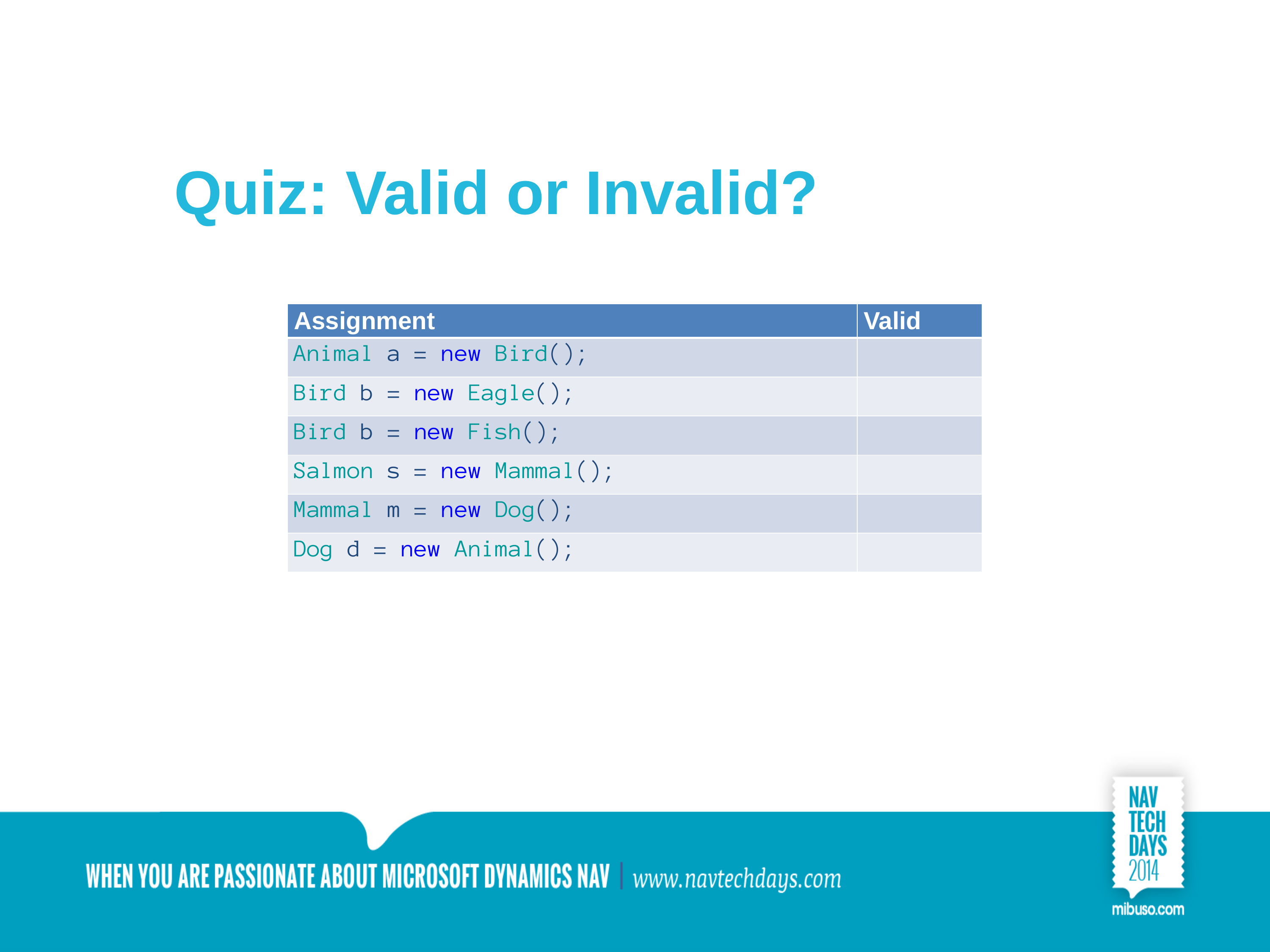

# Quiz: Valid or Invalid?
| Assignment | Valid |
| --- | --- |
| Animal a = new Bird(); |  |
| Bird b = new Eagle(); |  |
| Bird b = new Fish(); |  |
| Salmon s = new Mammal(); |  |
| Mammal m = new Dog(); |  |
| Dog d = new Animal(); |  |